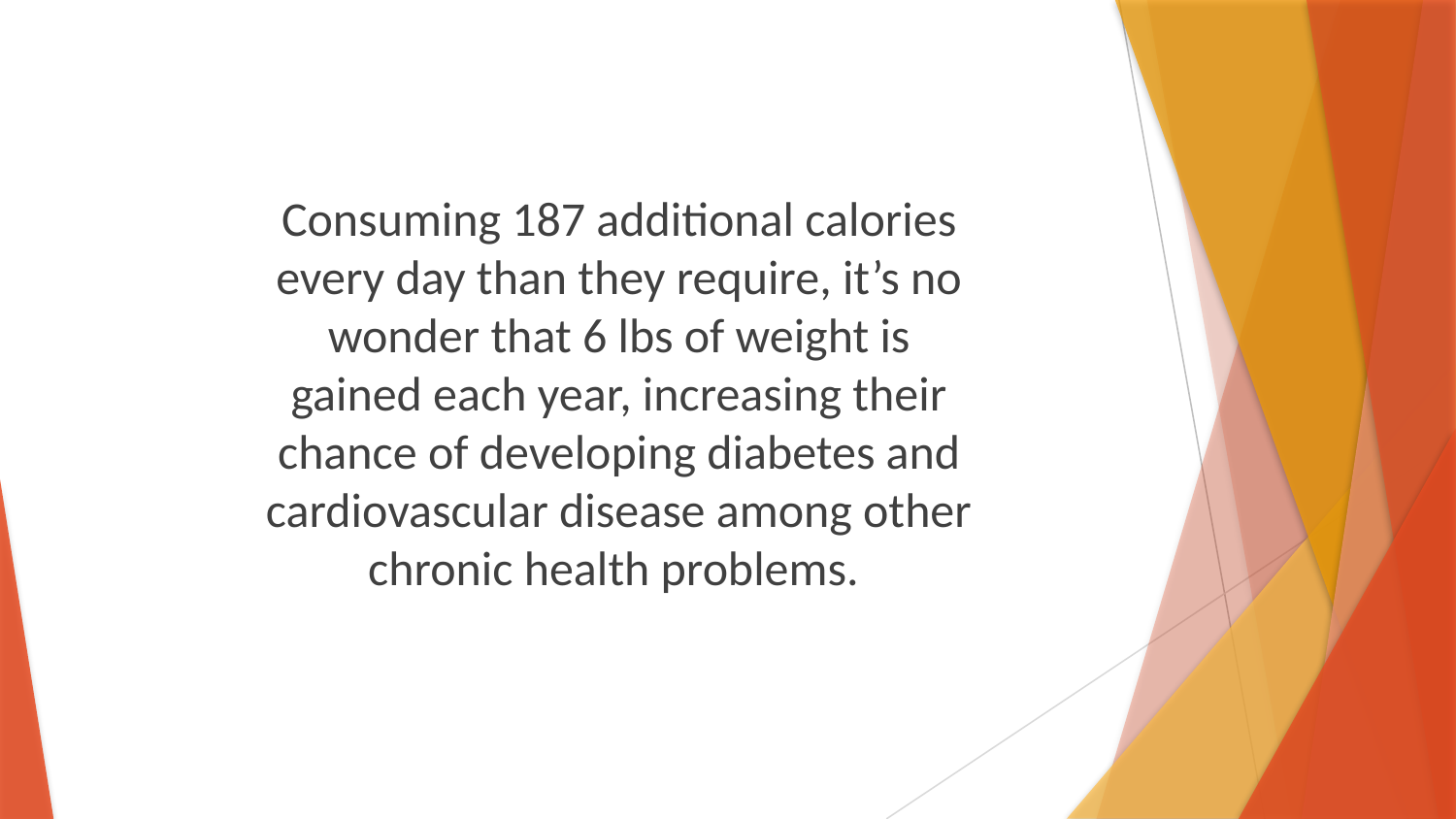

Consuming 187 additional calories every day than they require, it’s no wonder that 6 lbs of weight is gained each year, increasing their chance of developing diabetes and cardiovascular disease among other chronic health problems.